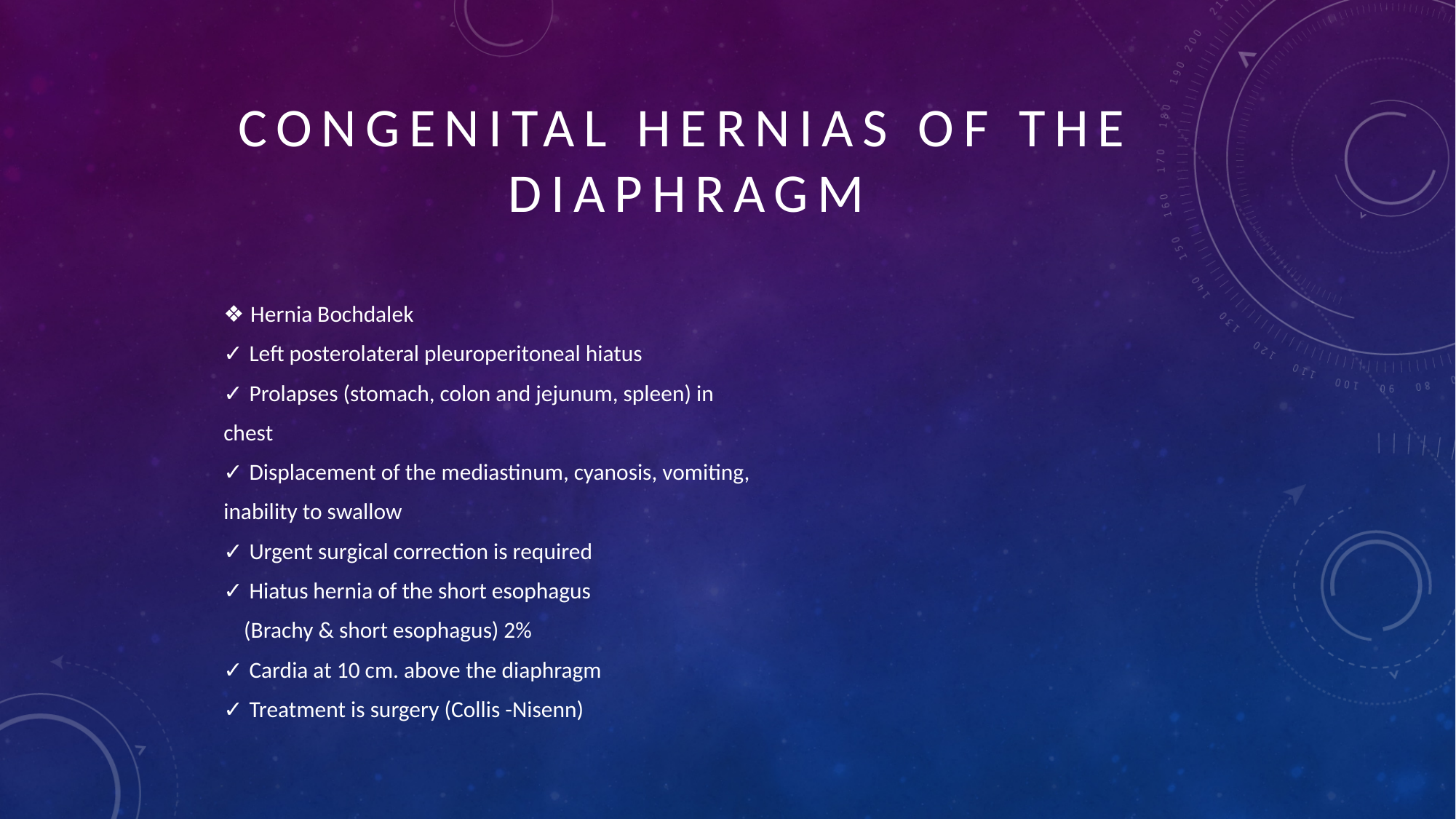

# Congenital hernias of the diaphragm
❖ Hernia Bochdalek
✓ Left posterolateral pleuroperitoneal hiatus
✓ Prolapses (stomach, colon and jejunum, spleen) in
chest
✓ Displacement of the mediastinum, cyanosis, vomiting,
inability to swallow
✓ Urgent surgical correction is required
✓ Hiatus hernia of the short esophagus
    (Brachy & short esophagus) 2%
✓ Cardia at 10 cm. above the diaphragm
✓ Treatment is surgery (Collis -Nisenn)